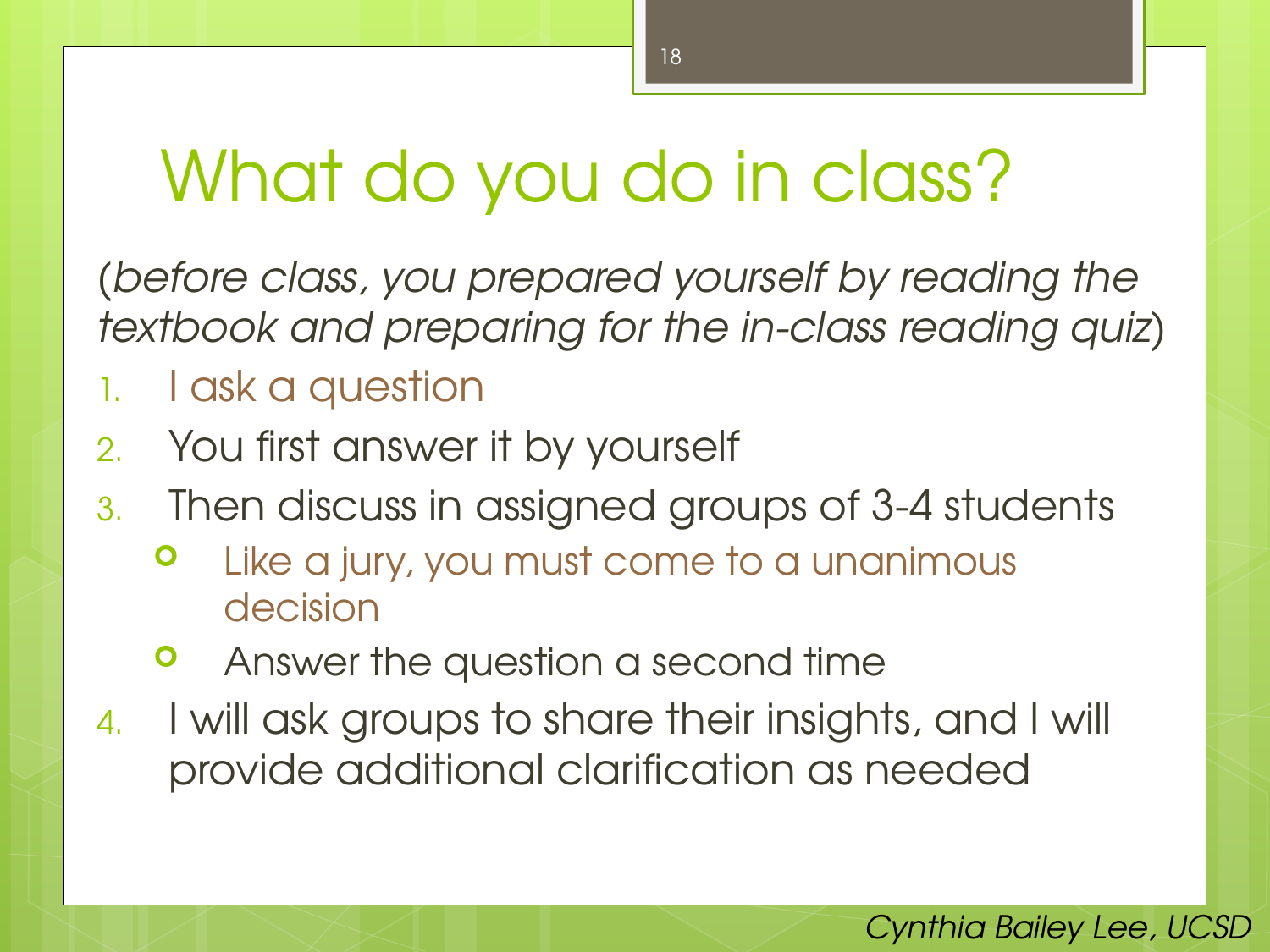

18
# What do you do in class?
(before class, you prepared yourself by reading the textbook and preparing for the in-class reading quiz)
I ask a question
You first answer it by yourself
Then discuss in assigned groups of 3-4 students
Like a jury, you must come to a unanimous decision
Answer the question a second time
I will ask groups to share their insights, and I will provide additional clarification as needed
The ideas, not your neighbors
Cynthia Bailey Lee, UCSD